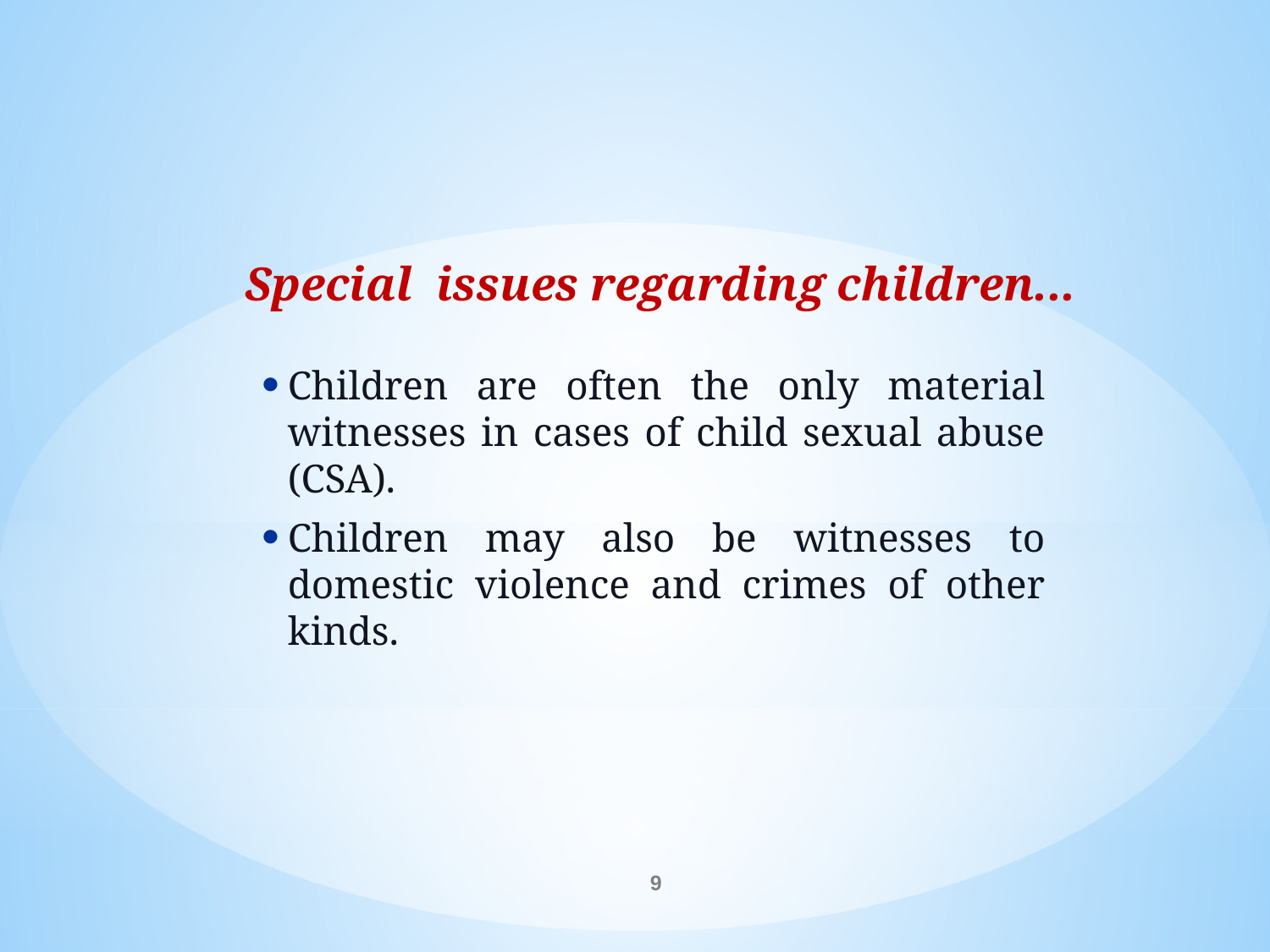

Special  issues regarding children...
Children are often the only material witnesses in cases of child sexual abuse (CSA).
Children may also be witnesses to domestic violence and crimes of other kinds.
9